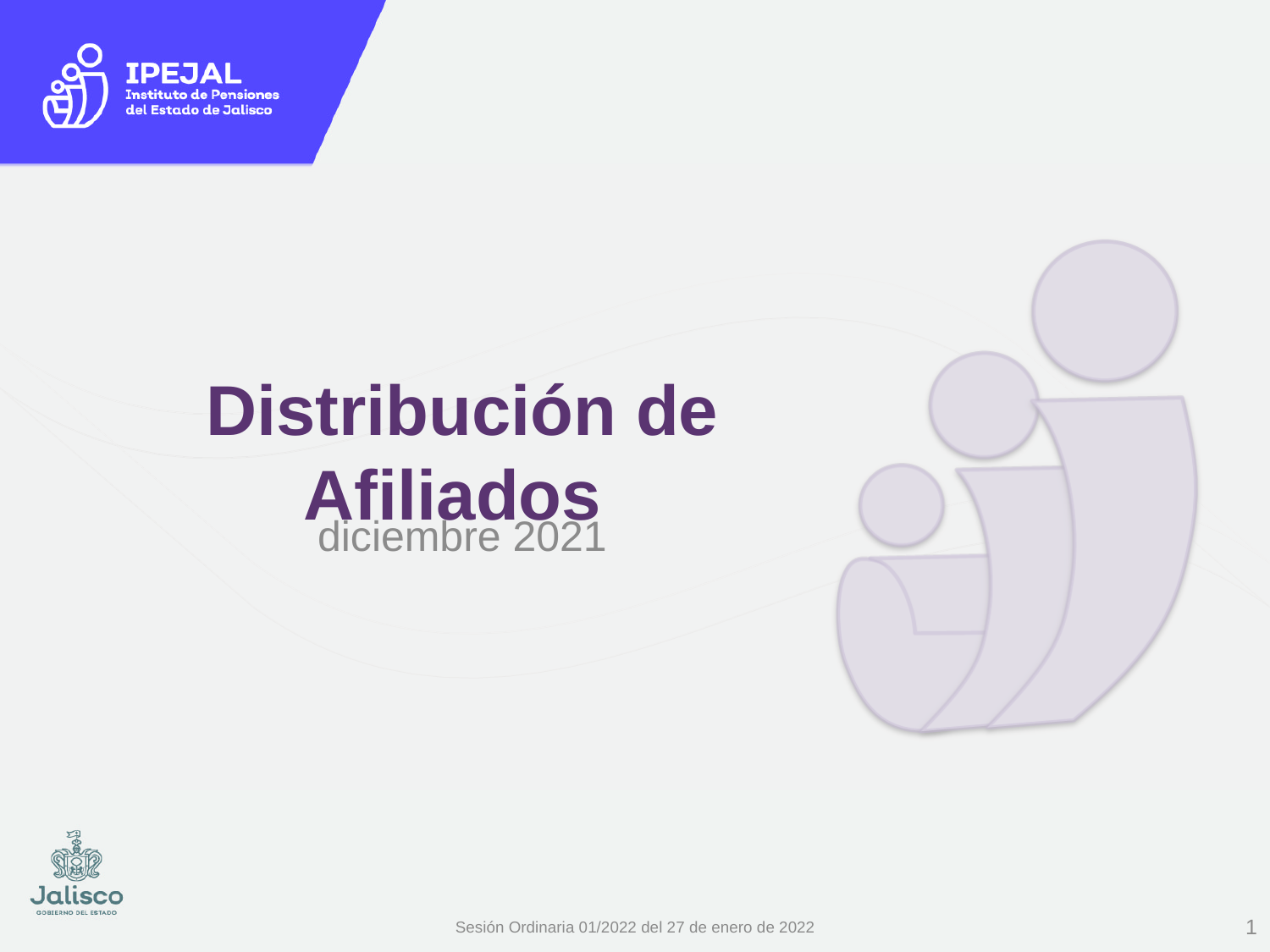

# Distribución de Afiliados
diciembre 2021
1
Sesión Ordinaria 01/2022 del 27 de enero de 2022